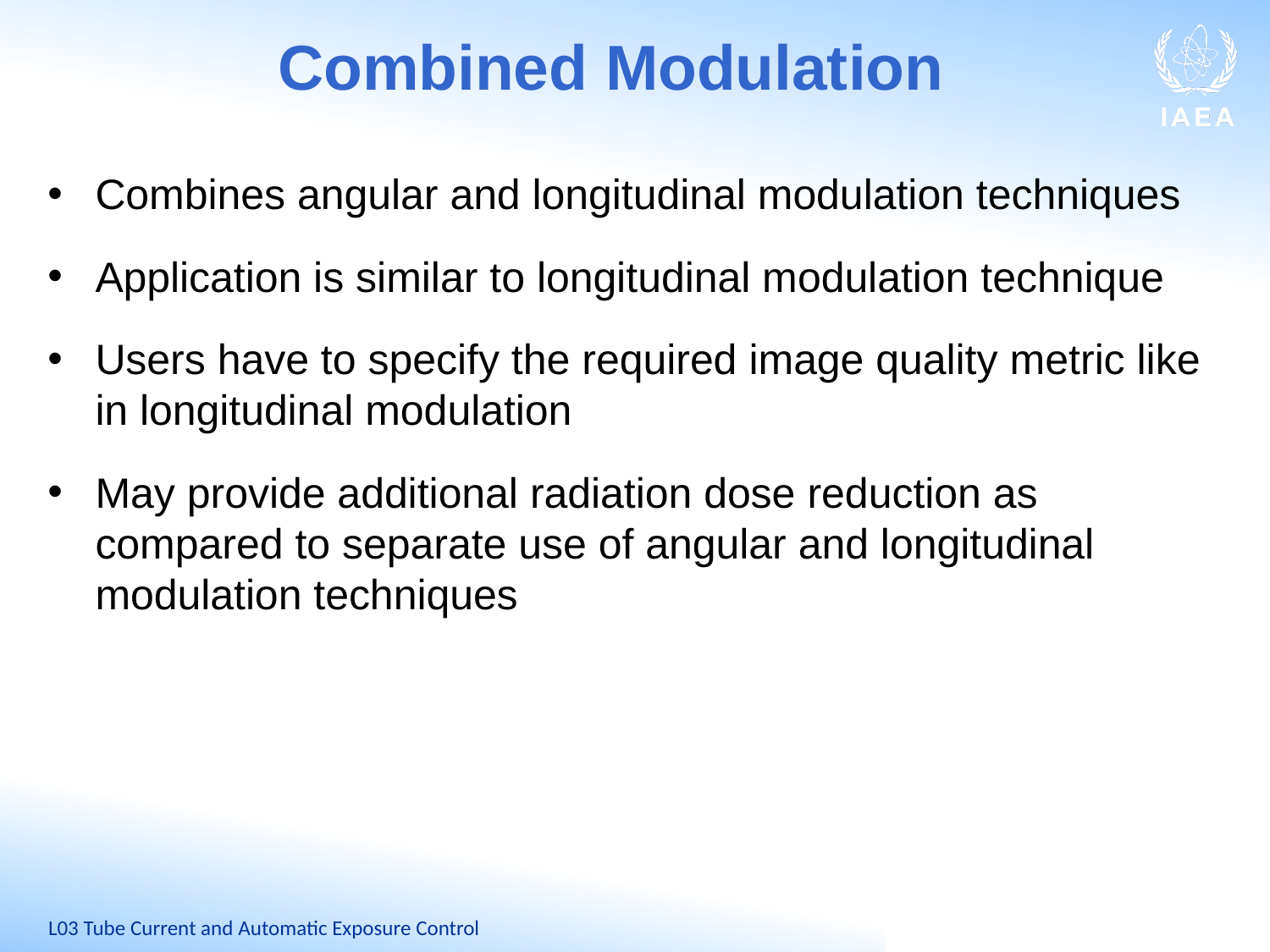

Combined Modulation
Combines angular and longitudinal modulation techniques
Application is similar to longitudinal modulation technique
Users have to specify the required image quality metric like in longitudinal modulation
May provide additional radiation dose reduction as compared to separate use of angular and longitudinal modulation techniques